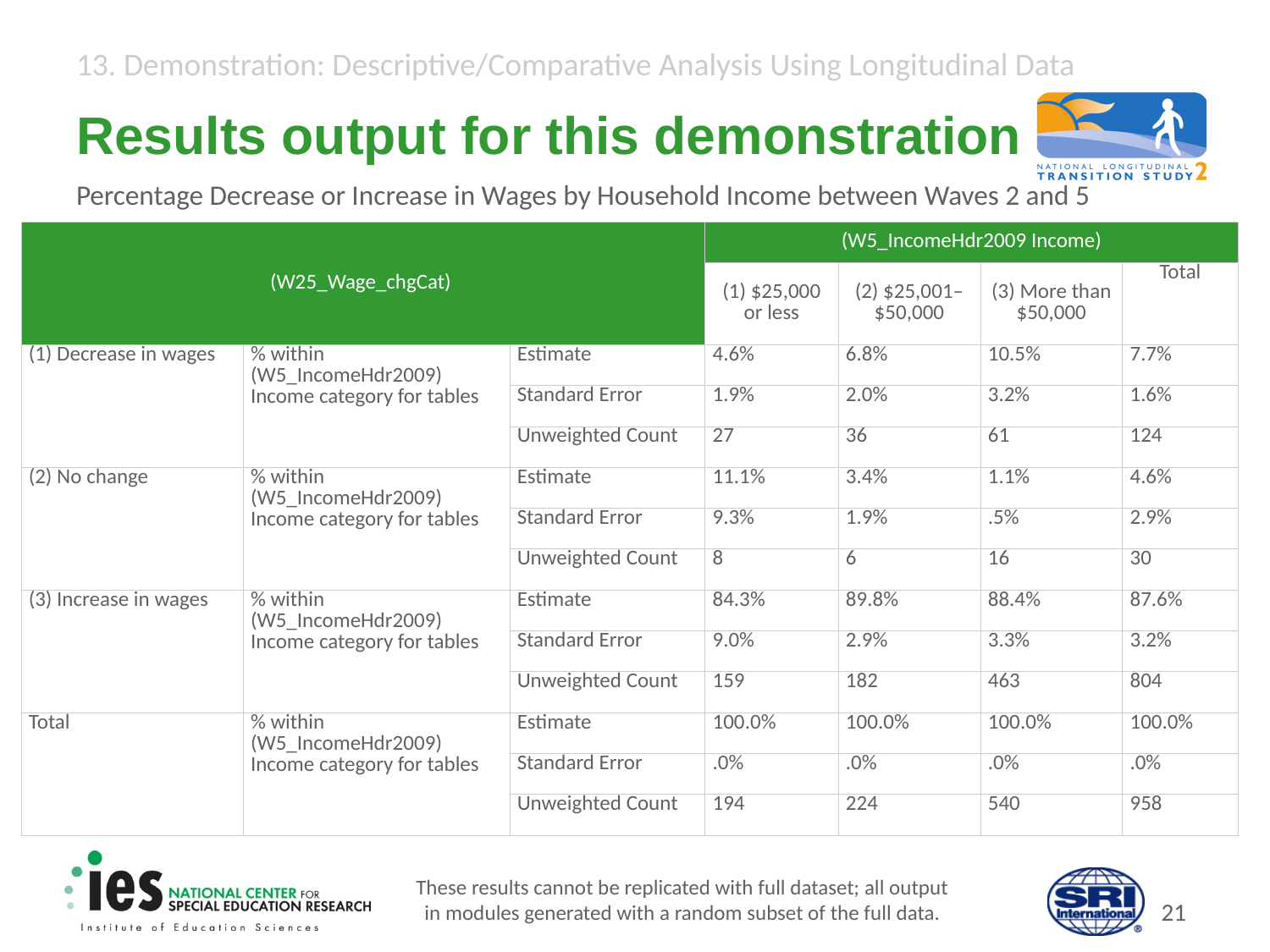

Results output for this demonstration
# Percentage Decrease or Increase in Wages by Household Income between Waves 2 and 5
| (W25\_Wage\_chgCat) |  |  | (W5\_IncomeHdr2009 Income) |  |  |  |
| --- | --- | --- | --- | --- | --- | --- |
|  |  |  | (1) $25,000 or less | (2) $25,001–$50,000 | (3) More than $50,000 | Total |
| (1) Decrease in wages | % within (W5\_IncomeHdr2009) Income category for tables | Estimate | 4.6% | 6.8% | 10.5% | 7.7% |
|  |  | Standard Error | 1.9% | 2.0% | 3.2% | 1.6% |
|  |  | Unweighted Count | 27 | 36 | 61 | 124 |
| (2) No change | % within (W5\_IncomeHdr2009) Income category for tables | Estimate | 11.1% | 3.4% | 1.1% | 4.6% |
|  |  | Standard Error | 9.3% | 1.9% | .5% | 2.9% |
|  |  | Unweighted Count | 8 | 6 | 16 | 30 |
| (3) Increase in wages | % within (W5\_IncomeHdr2009) Income category for tables | Estimate | 84.3% | 89.8% | 88.4% | 87.6% |
|  |  | Standard Error | 9.0% | 2.9% | 3.3% | 3.2% |
|  |  | Unweighted Count | 159 | 182 | 463 | 804 |
| Total | % within (W5\_IncomeHdr2009) Income category for tables | Estimate | 100.0% | 100.0% | 100.0% | 100.0% |
|  |  | Standard Error | .0% | .0% | .0% | .0% |
|  |  | Unweighted Count | 194 | 224 | 540 | 958 |
These results cannot be replicated with full dataset; all output
in modules generated with a random subset of the full data.
21